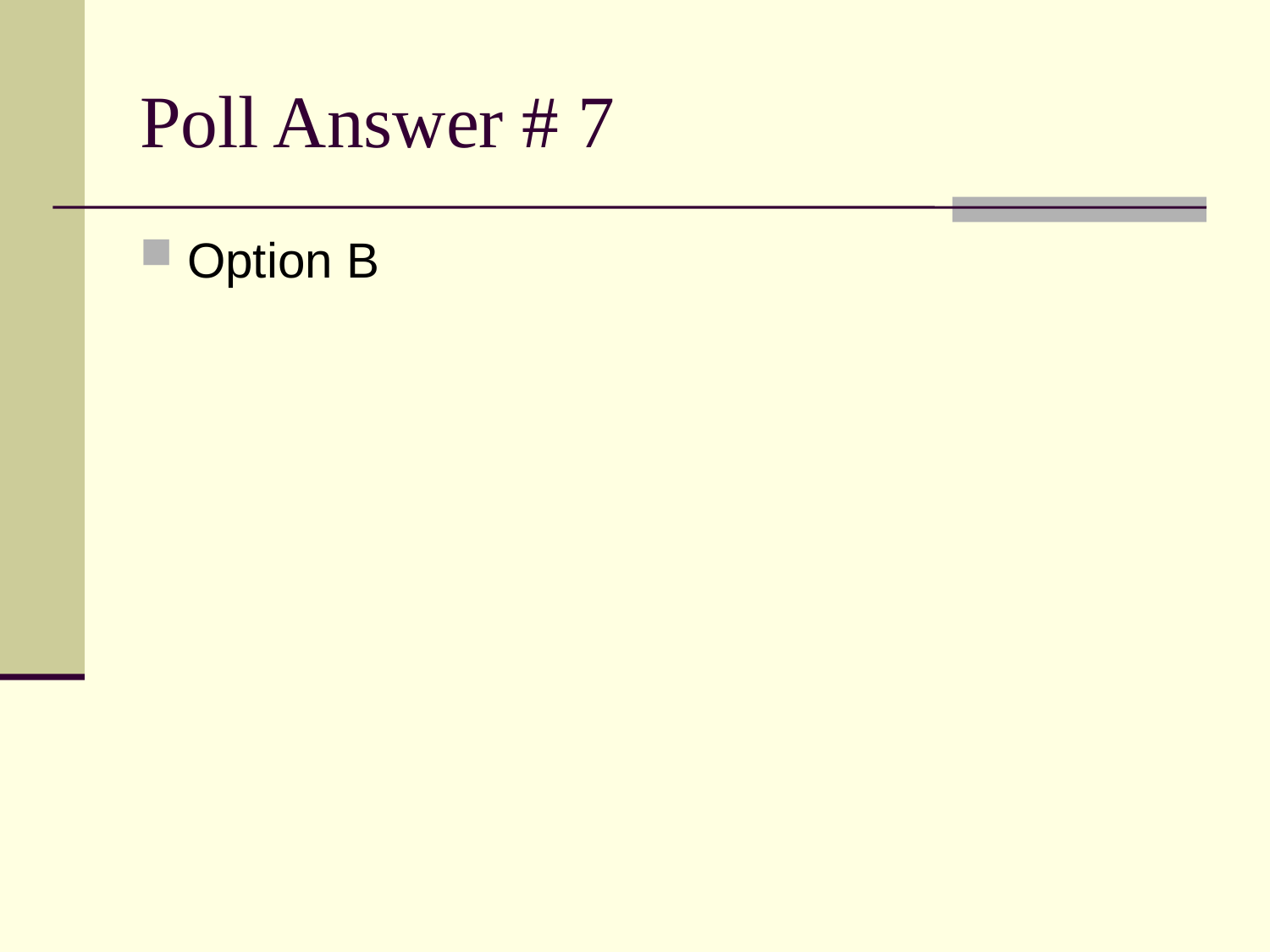

# Poll Answer # 7
Option B